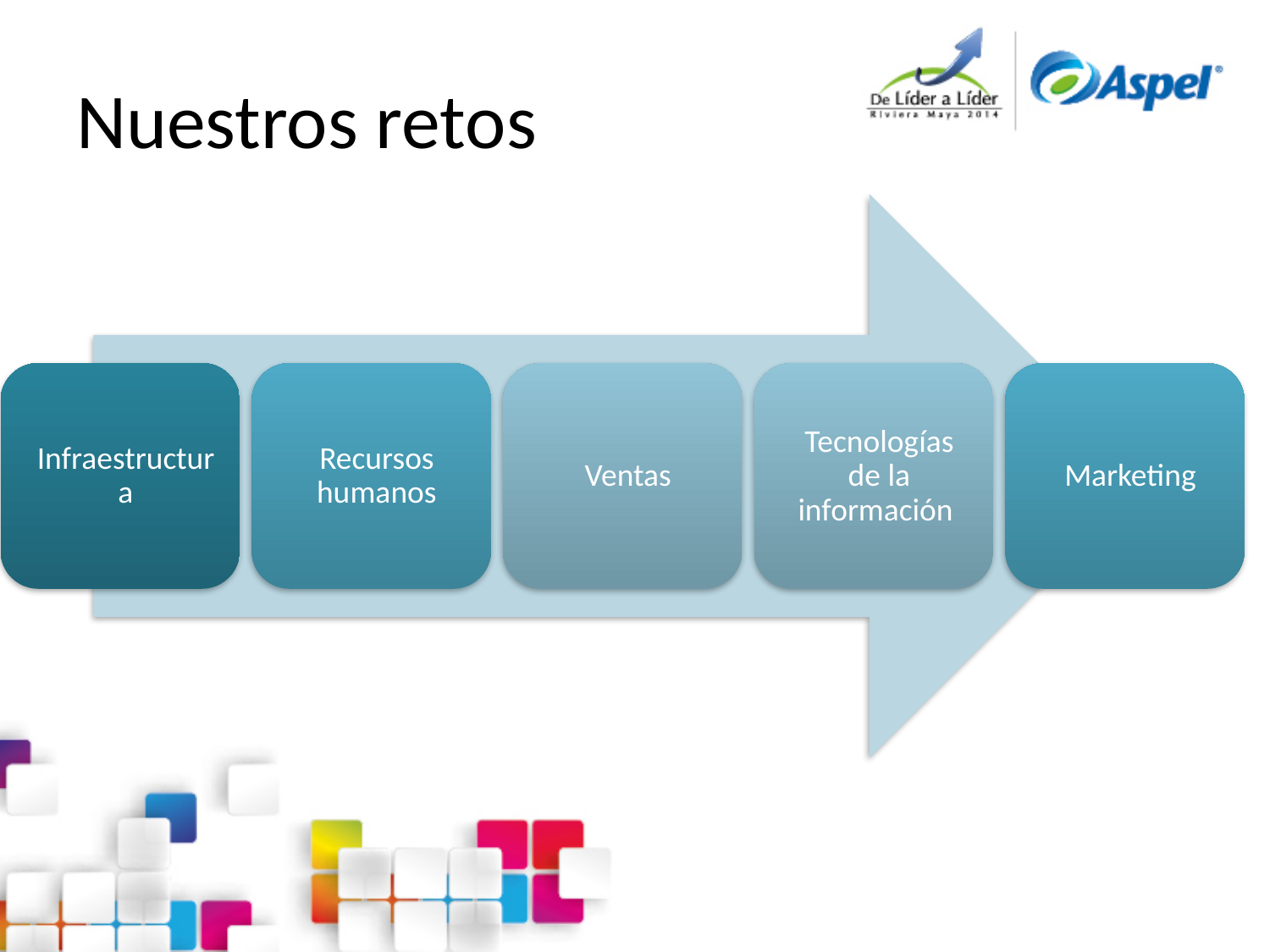

# Nuestros retos
Infraestructura
Recursos humanos
Ventas
Tecnologías de la información
Marketing